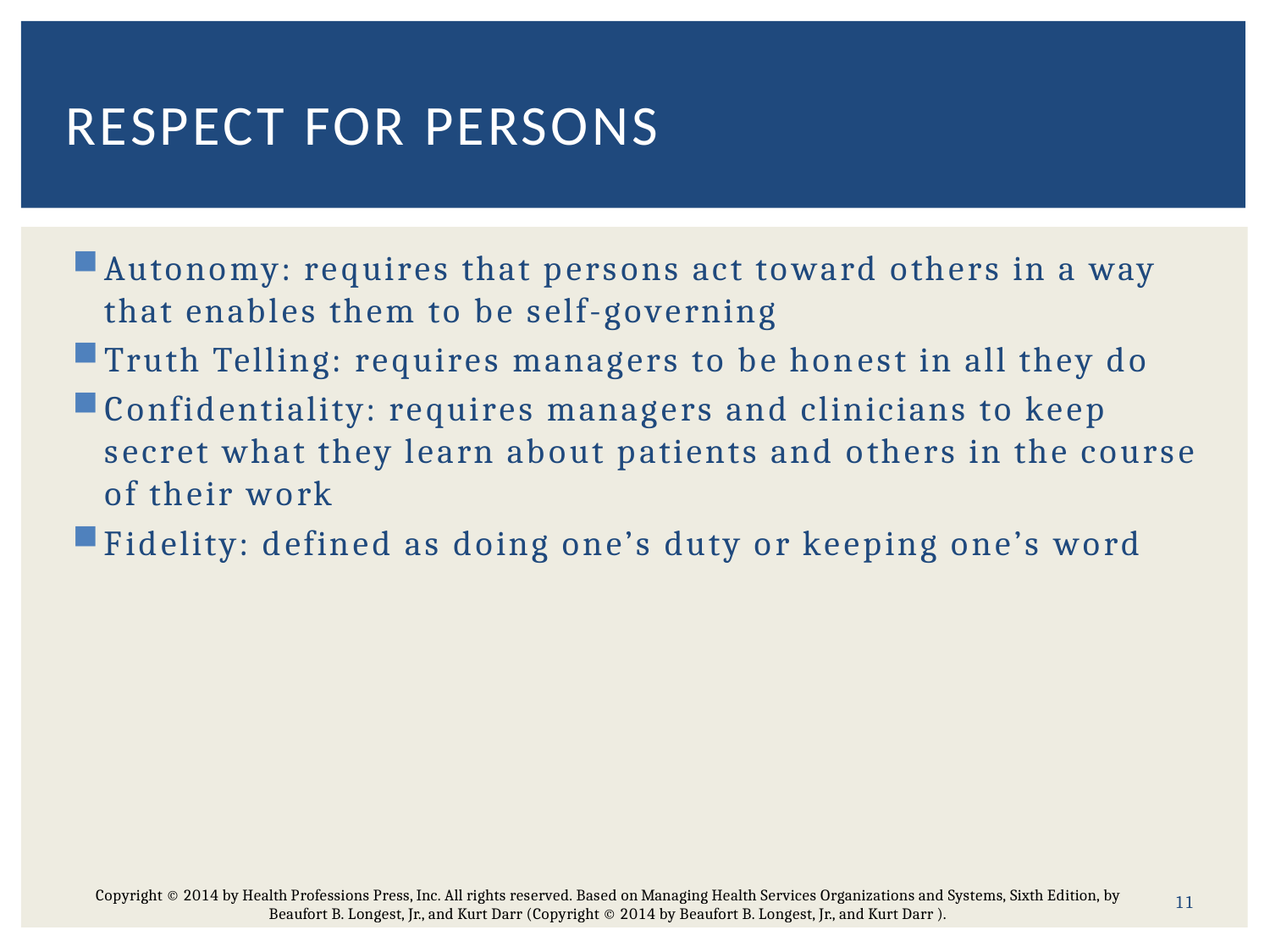

# Respect for persons
Autonomy: requires that persons act toward others in a way that enables them to be self-governing
Truth Telling: requires managers to be hon­est in all they do
Confidentiality: requires managers and clinicians to keep secret what they learn about patients and others in the course of their work
Fidelity: defined as doing one’s duty or keeping one’s word
11